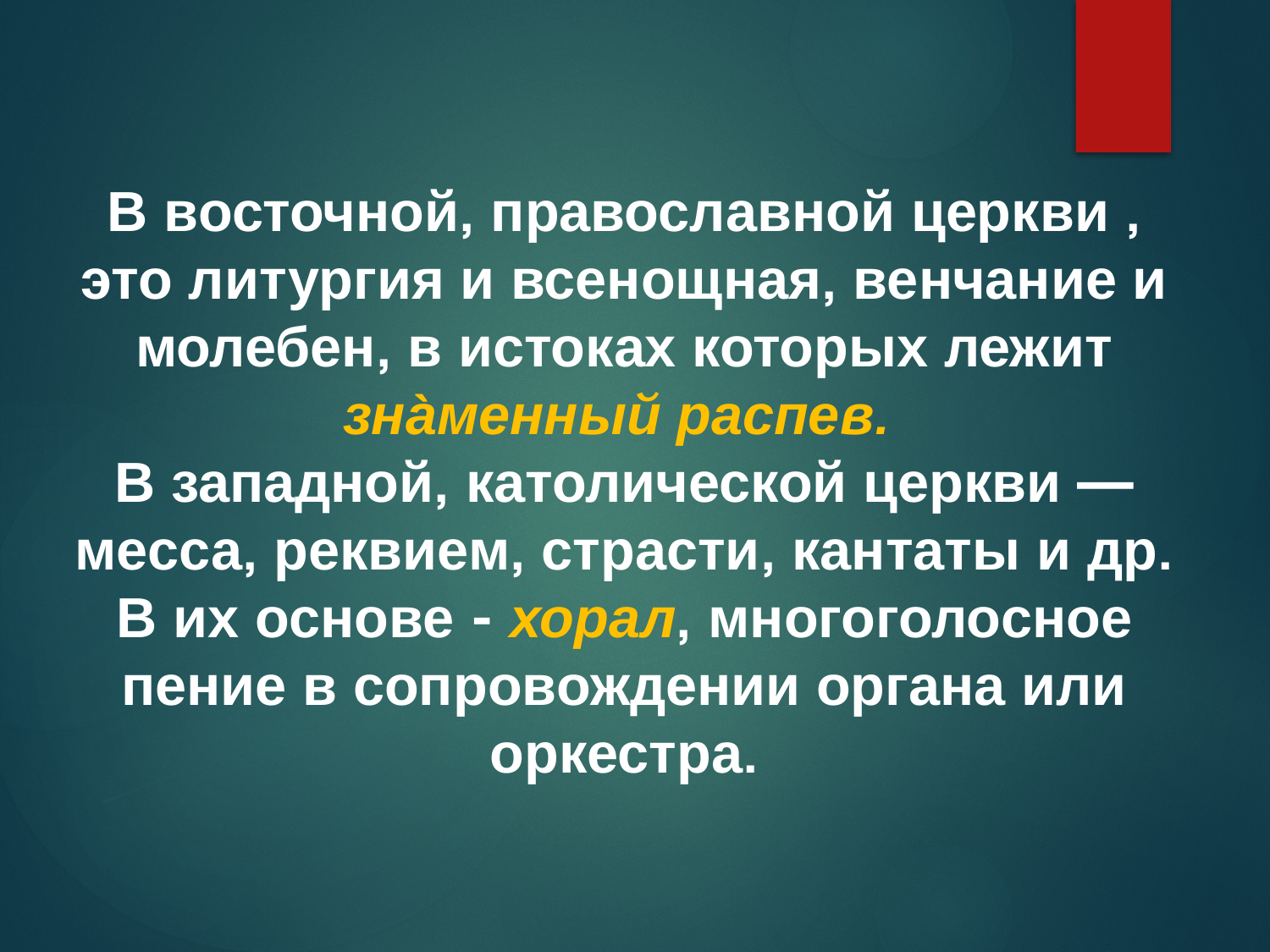

В восточной, православной церкви , это литургия и всенощная, венчание и молебен, в истоках которых лежит зна̀менный распев.
В западной, католической церкви — месса, реквием, страсти, кантаты и др. В их основе - хорал, многоголосное пение в сопровождении органа или оркестра.